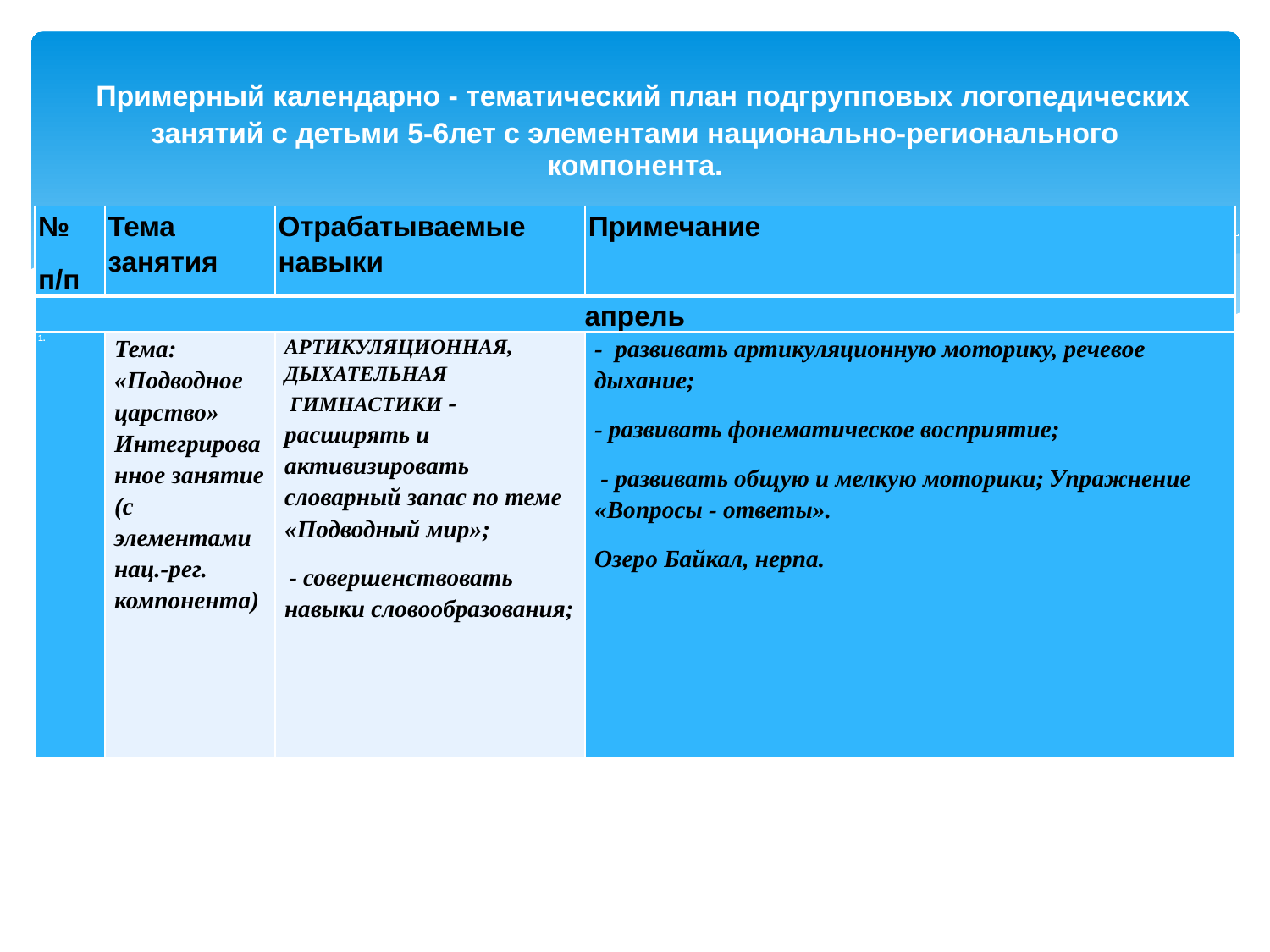

# Примерный календарно - тематический план подгрупповых логопедических занятий с детьми 5-6лет с элементами национально-регионального компонента.
| № п/п | Тема занятия | Отрабатываемые навыки | Примечание |
| --- | --- | --- | --- |
| апрель |  |  |  |
| 1. | Тема: «Подводное царство» Интегрированное занятие (с элементами нац.-рег. компонента) | АРТИКУЛЯЦИОННАЯ, ДЫХАТЕЛЬНАЯ  ГИМНАСТИКИ - расширять и активизировать словарный запас по теме «Подводный мир»; - совершенствовать навыки словообразования; | - развивать артикуляционную моторику, речевое дыхание; - развивать фонематическое восприятие; - развивать общую и мелкую моторики; Упражнение «Вопросы - ответы». Озеро Байкал, нерпа. |